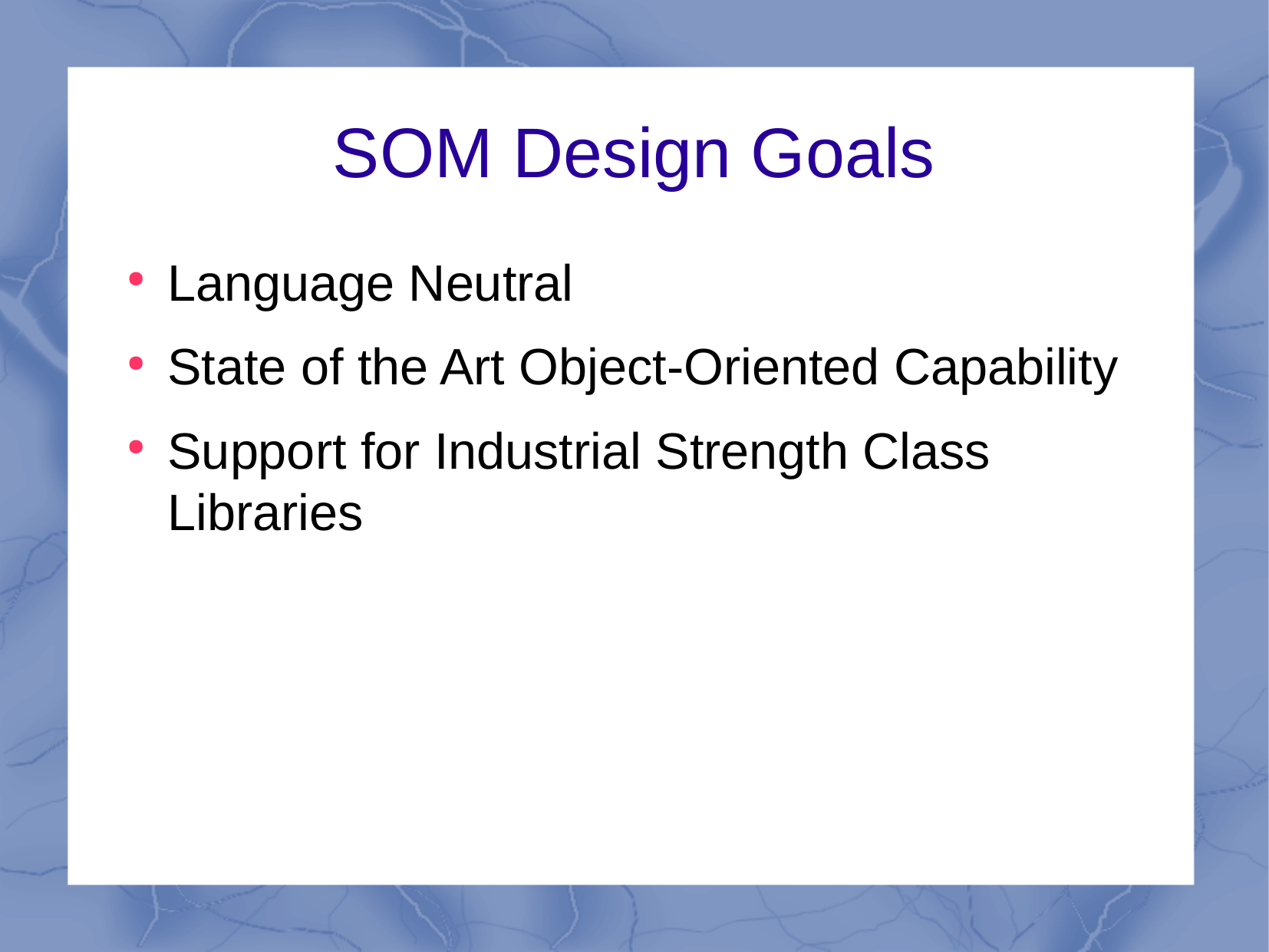

SOM Design Goals
Language Neutral
State of the Art Object-Oriented Capability
Support for Industrial Strength Class Libraries